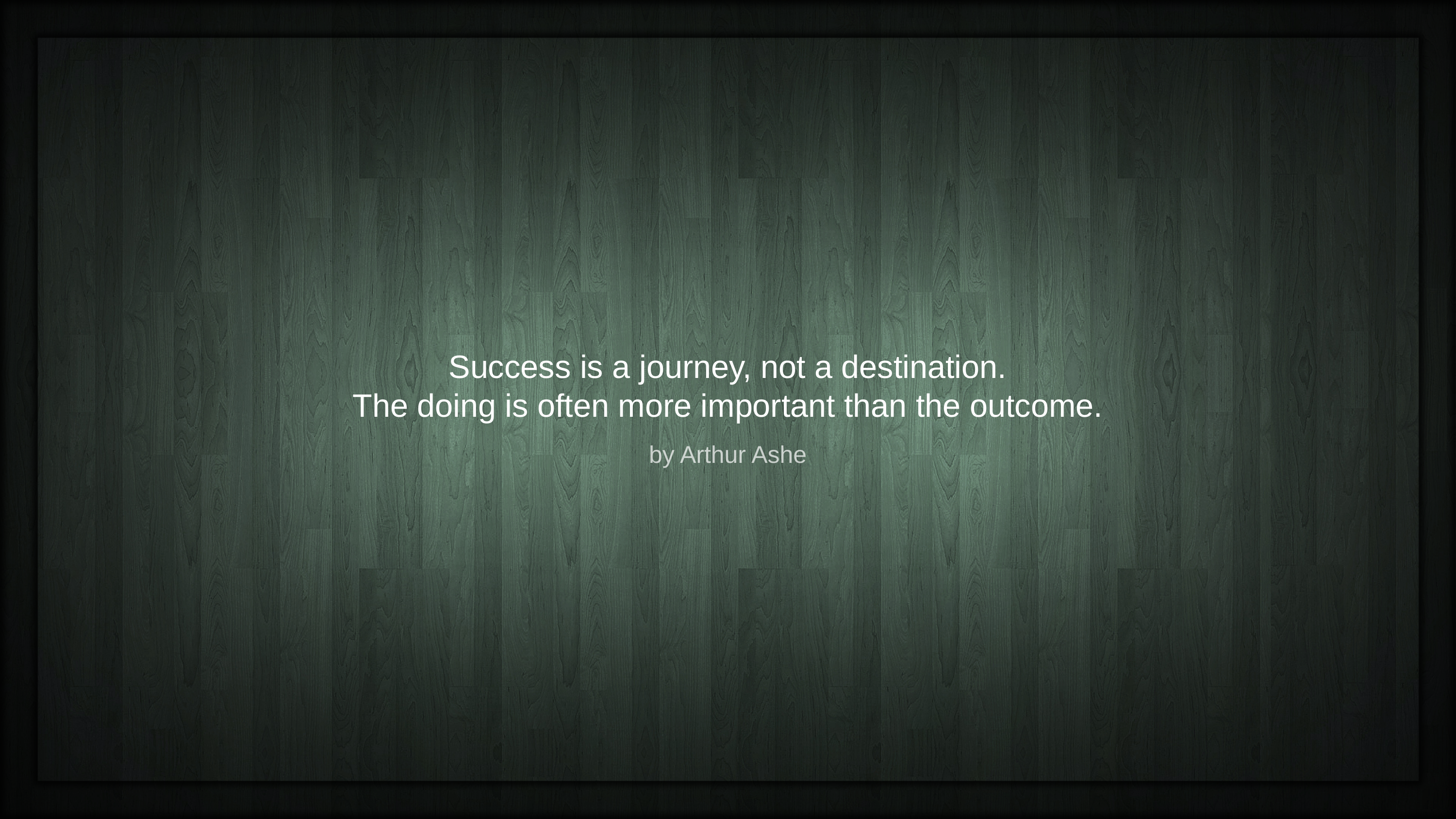

# Success is a journey, not a destination. The doing is often more important than the outcome.
by Arthur Ashe